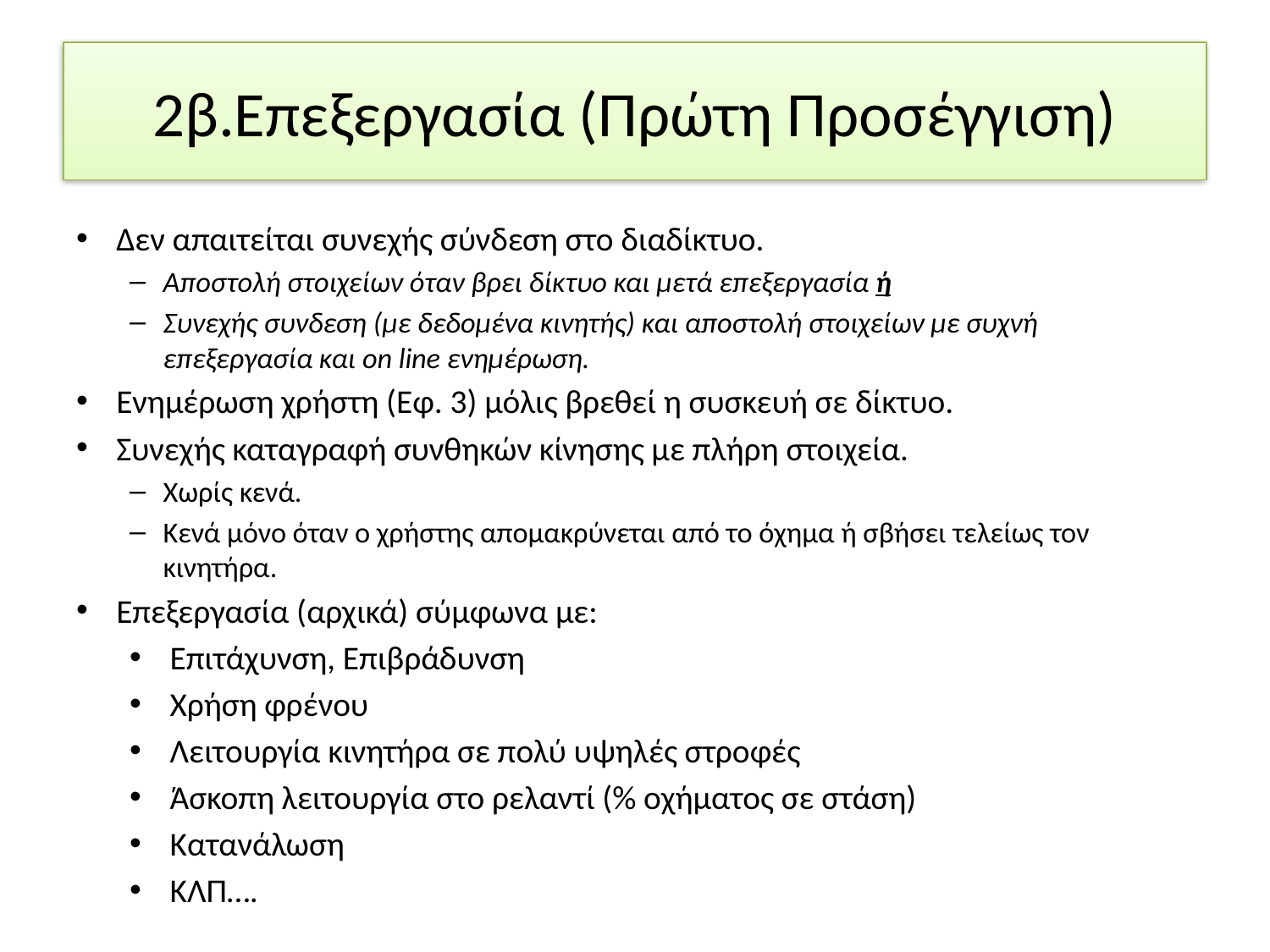

# 2β.Επεξεργασία (Πρώτη Προσέγγιση)
Δεν απαιτείται συνεχής σύνδεση στο διαδίκτυο.
Αποστολή στοιχείων όταν βρει δίκτυο και μετά επεξεργασία ή
Συνεχής συνδεση (με δεδομένα κινητής) και αποστολή στοιχείων με συχνή επεξεργασία και on line ενημέρωση.
Ενημέρωση χρήστη (Εφ. 3) μόλις βρεθεί η συσκευή σε δίκτυο.
Συνεχής καταγραφή συνθηκών κίνησης με πλήρη στοιχεία.
Χωρίς κενά.
Κενά μόνο όταν ο χρήστης απομακρύνεται από το όχημα ή σβήσει τελείως τον κινητήρα.
Επεξεργασία (αρχικά) σύμφωνα με:
Επιτάχυνση, Επιβράδυνση
Χρήση φρένου
Λειτουργία κινητήρα σε πολύ υψηλές στροφές
Άσκοπη λειτουργία στο ρελαντί (% οχήματος σε στάση)
Κατανάλωση
ΚΛΠ….